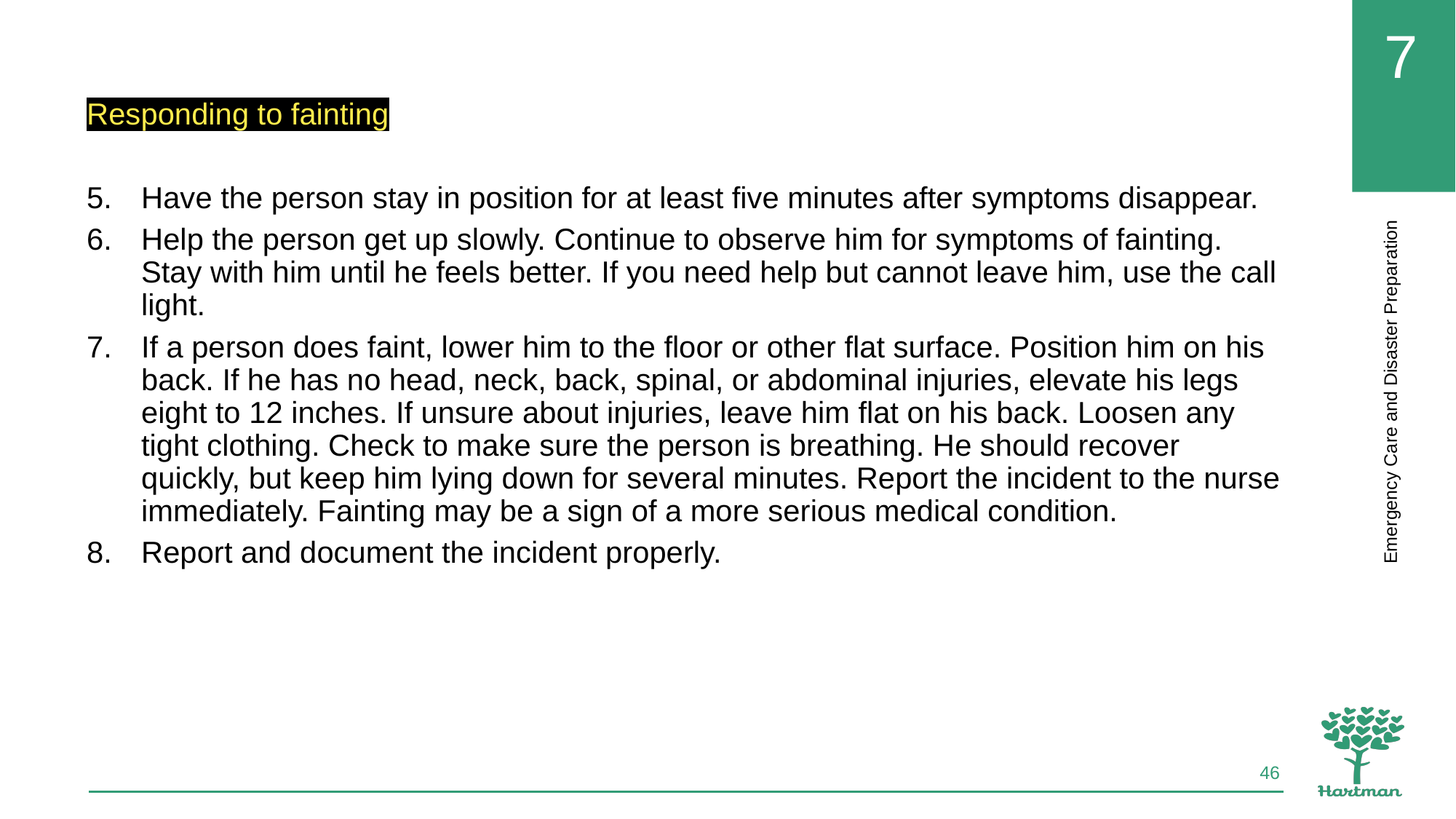

Responding to fainting

Have the person stay in position for at least five minutes after symptoms disappear.
Help the person get up slowly. Continue to observe him for symptoms of fainting. Stay with him until he feels better. If you need help but cannot leave him, use the call light.
If a person does faint, lower him to the floor or other flat surface. Position him on his back. If he has no head, neck, back, spinal, or abdominal injuries, elevate his legs eight to 12 inches. If unsure about injuries, leave him flat on his back. Loosen any tight clothing. Check to make sure the person is breathing. He should recover quickly, but keep him lying down for several minutes. Report the incident to the nurse immediately. Fainting may be a sign of a more serious medical condition.
Report and document the incident properly.
46